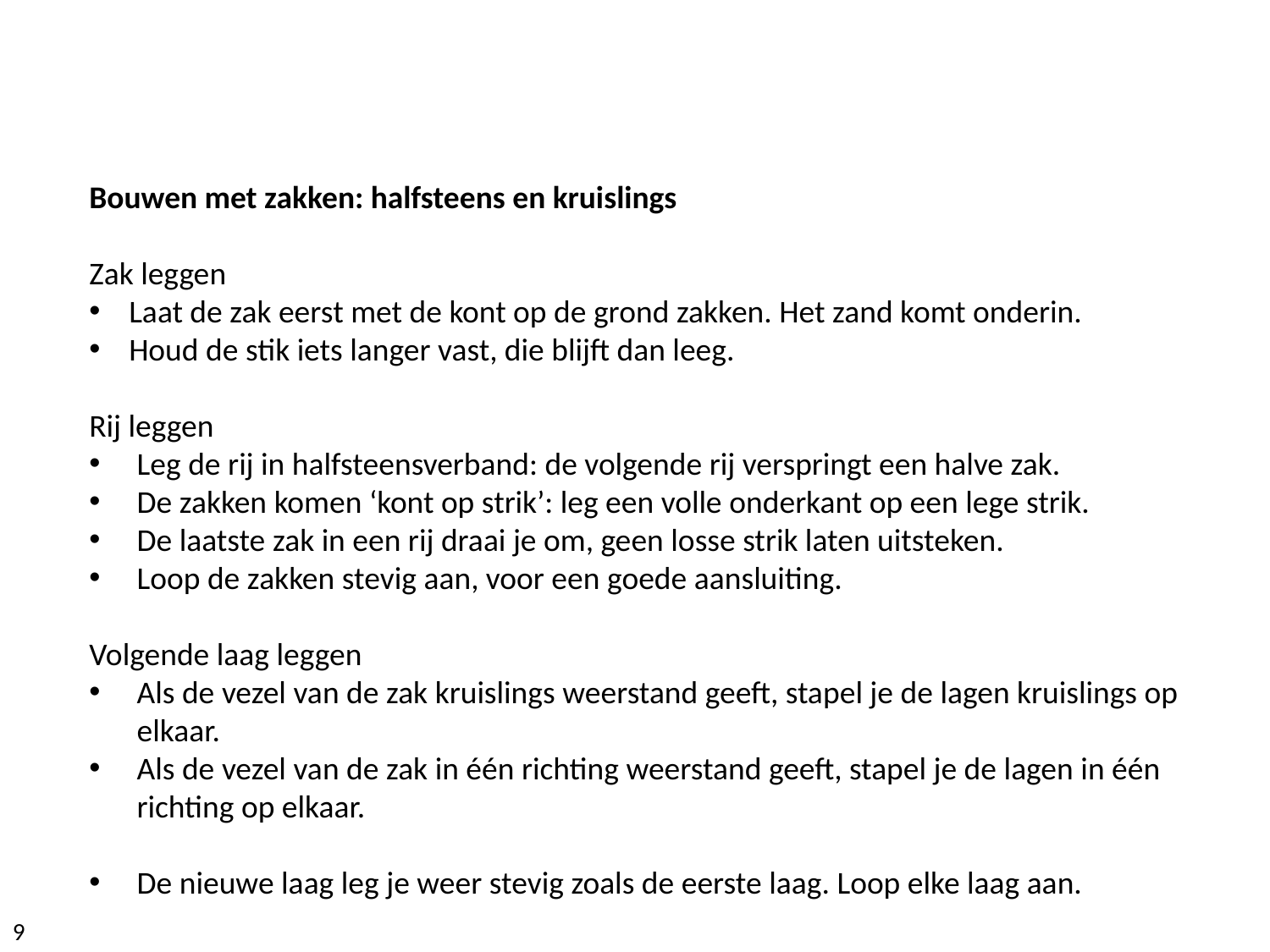

Bouwen met zakken: halfsteens en kruislings

Zak leggen
Laat de zak eerst met de kont op de grond zakken. Het zand komt onderin.
Houd de stik iets langer vast, die blijft dan leeg.

Rij leggen
Leg de rij in halfsteensverband: de volgende rij verspringt een halve zak.
De zakken komen ‘kont op strik’: leg een volle onderkant op een lege strik.
De laatste zak in een rij draai je om, geen losse strik laten uitsteken.
Loop de zakken stevig aan, voor een goede aansluiting.

Volgende laag leggen
Als de vezel van de zak kruislings weerstand geeft, stapel je de lagen kruislings op elkaar.
Als de vezel van de zak in één richting weerstand geeft, stapel je de lagen in één richting op elkaar.

De nieuwe laag leg je weer stevig zoals de eerste laag. Loop elke laag aan.
9